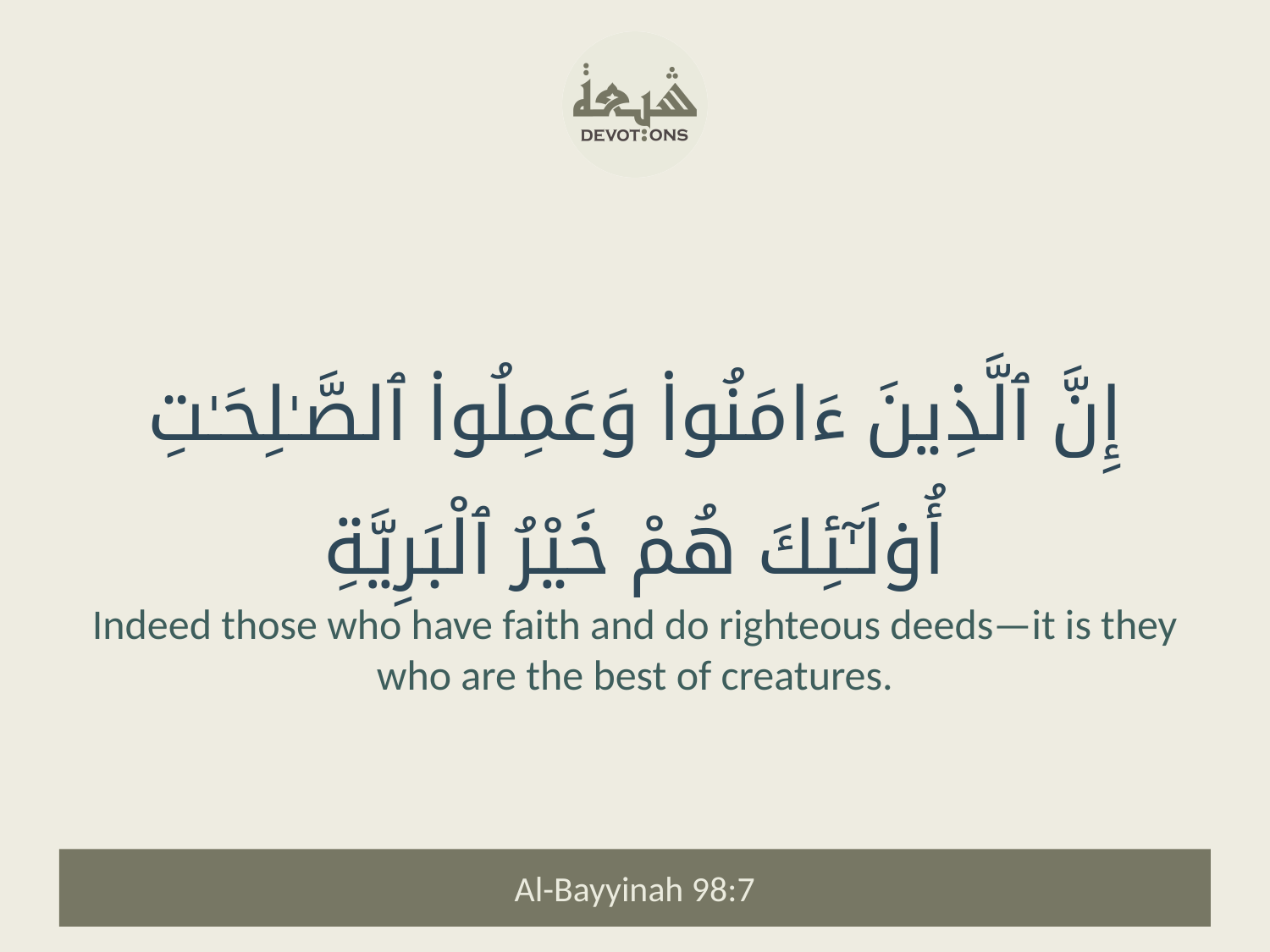

إِنَّ ٱلَّذِينَ ءَامَنُوا۟ وَعَمِلُوا۟ ٱلصَّـٰلِحَـٰتِ أُو۟لَـٰٓئِكَ هُمْ خَيْرُ ٱلْبَرِيَّةِ
Indeed those who have faith and do righteous deeds—it is they who are the best of creatures.
Al-Bayyinah 98:7